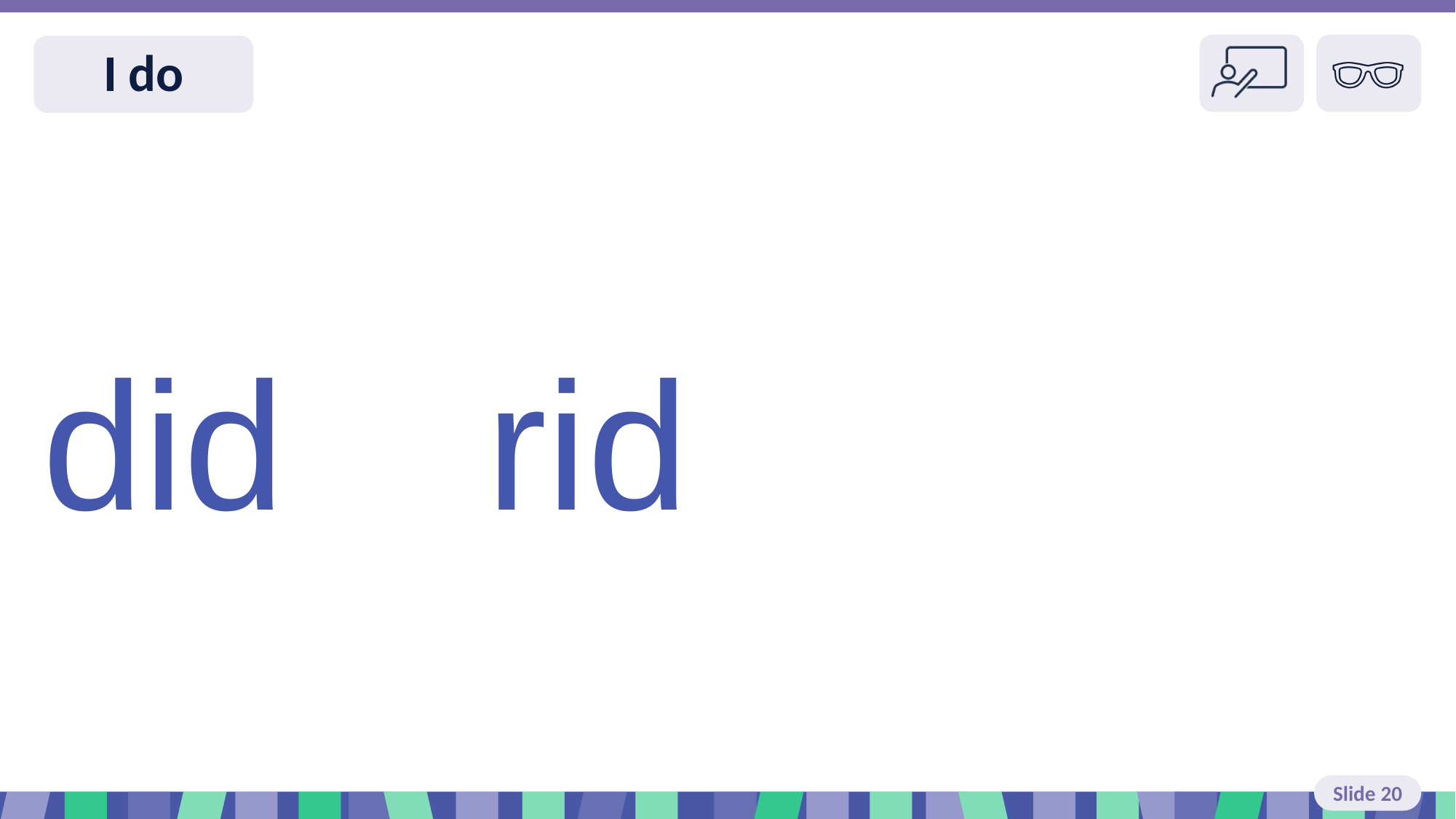

Slide 20 I do read
did    rid